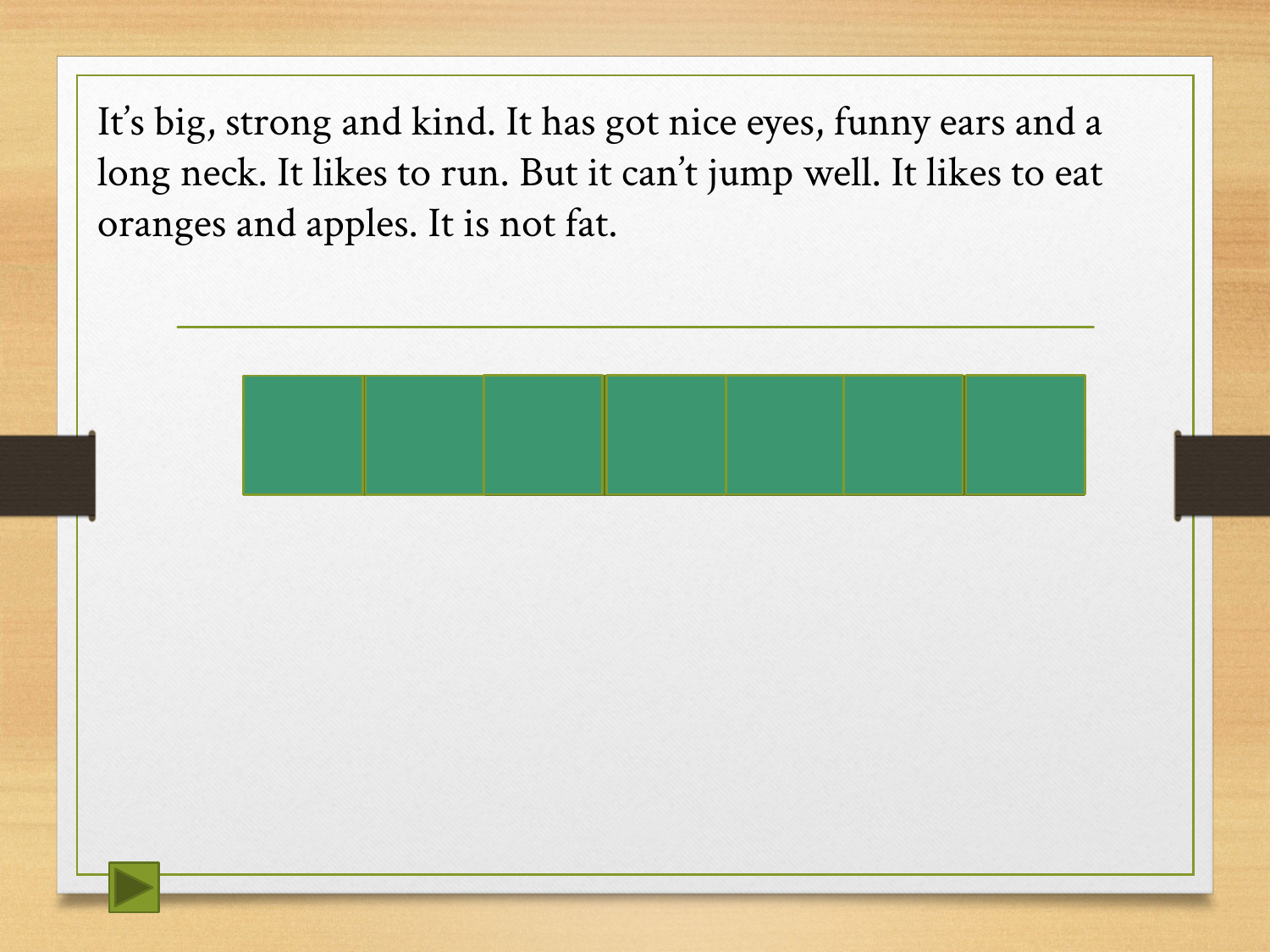

It’s big, strong and kind. It has got nice eyes, funny ears and a long neck. It likes to run. But it can’t jump well. It likes to eat oranges and apples. It is not fat.

G
I
R
A
F
F
E